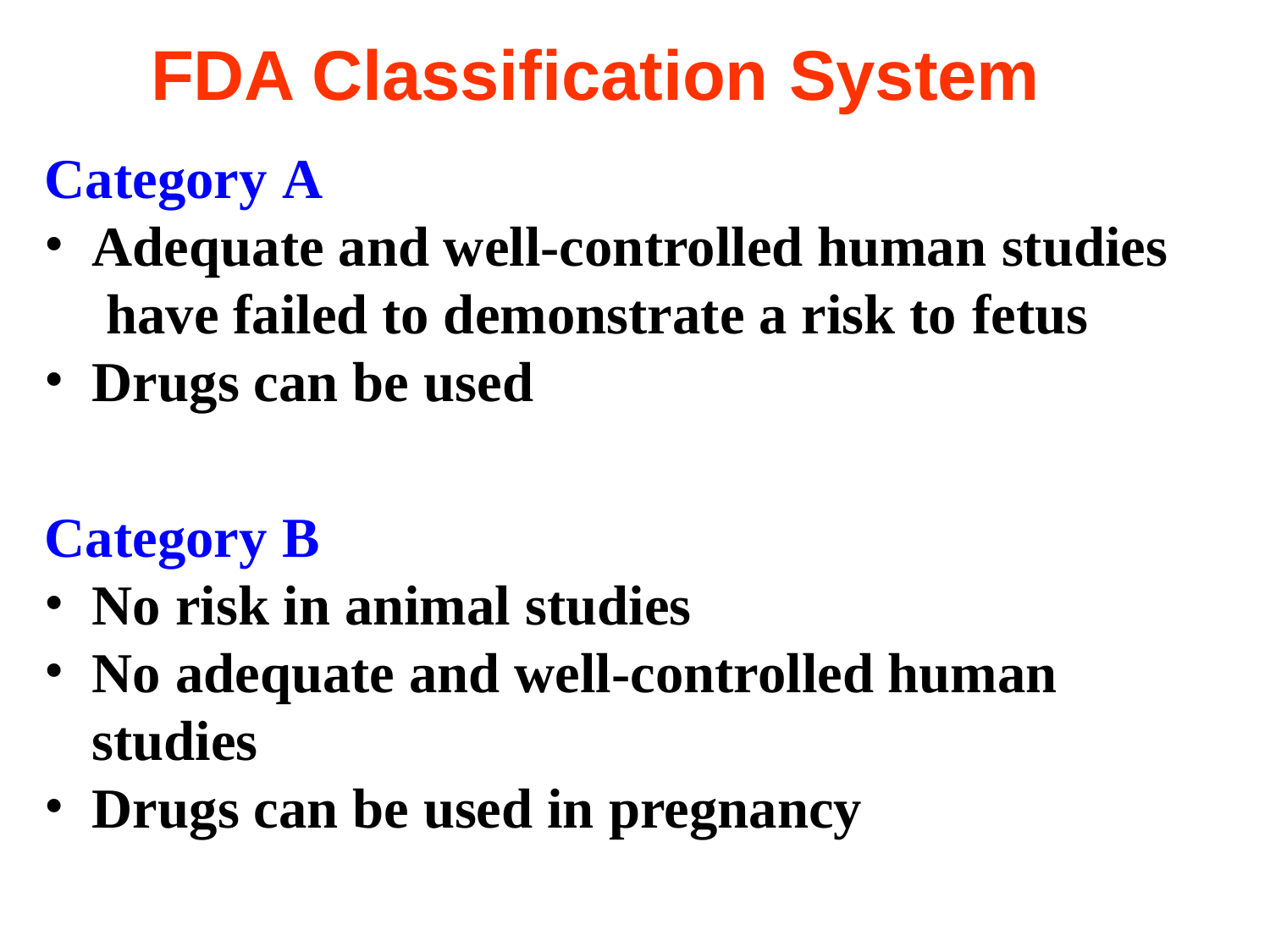

# FDA Classification System
Category A
Adequate and well-controlled human studies  have failed to demonstrate a risk to fetus
Drugs can be used

Category B
No risk in animal studies
No adequate and well-controlled human studies
Drugs can be used in pregnancy